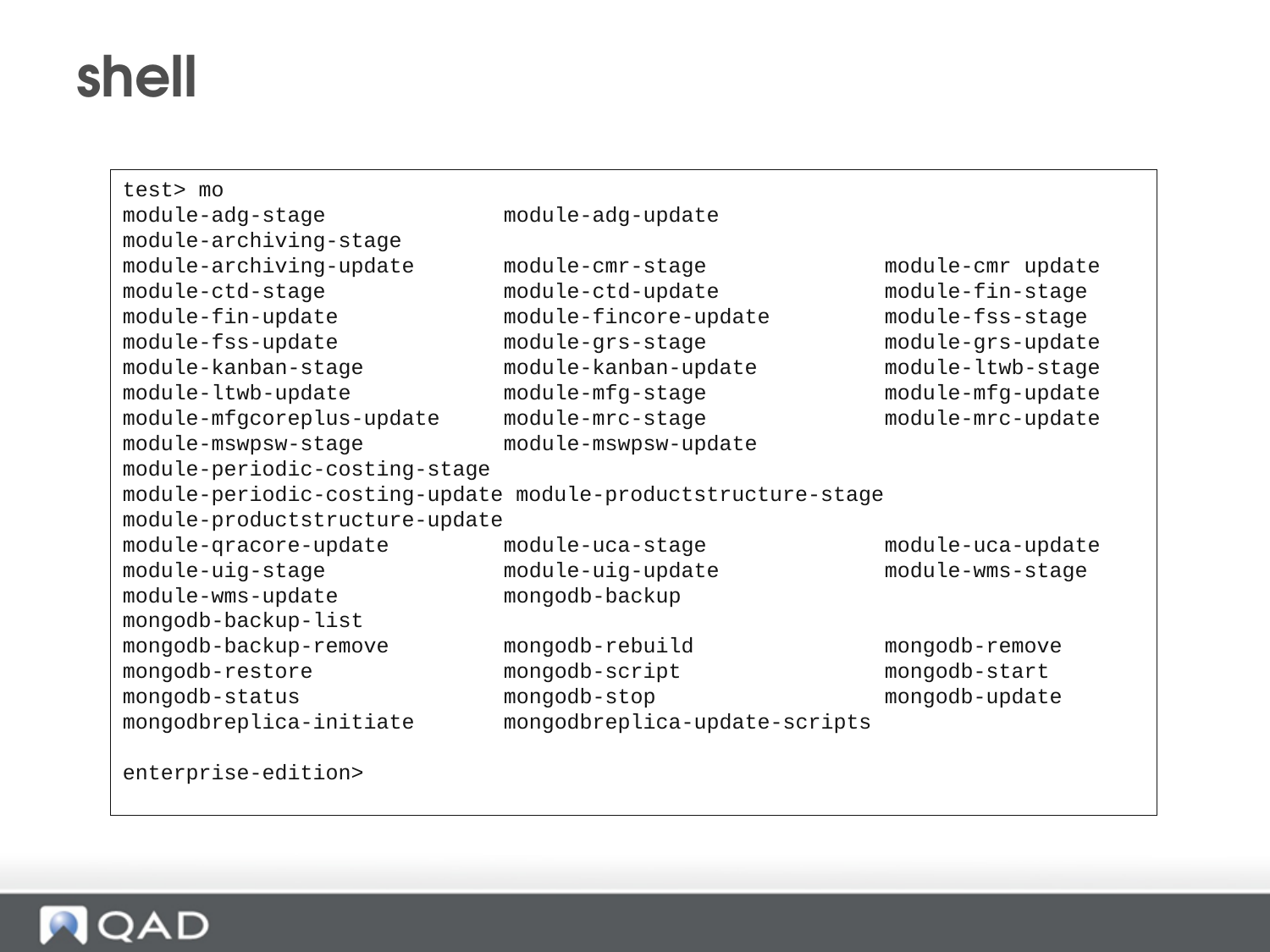

# shell
test> mo
module-adg-stage 		module-adg-update
module-archiving-stage
module-archiving-update 	module-cmr-stage 		module-cmr update
module-ctd-stage 		module-ctd-update 		module-fin-stage
module-fin-update 		module-fincore-update 	module-fss-stage
module-fss-update 		module-grs-stage 		module-grs-update
module-kanban-stage 	module-kanban-update 	module-ltwb-stage
module-ltwb-update 		module-mfg-stage 		module-mfg-update
module-mfgcoreplus-update 	module-mrc-stage 		module-mrc-update
module-mswpsw-stage 	module-mswpsw-update
module-periodic-costing-stage
module-periodic-costing-update module-productstructure-stage
module-productstructure-update
module-qracore-update 	module-uca-stage 		module-uca-update
module-uig-stage 		module-uig-update 		module-wms-stage
module-wms-update 		mongodb-backup
mongodb-backup-list
mongodb-backup-remove 	mongodb-rebuild 		mongodb-remove
mongodb-restore 		mongodb-script 		mongodb-start
mongodb-status 		mongodb-stop 		mongodb-update
mongodbreplica-initiate 	mongodbreplica-update-scripts

enterprise-edition>